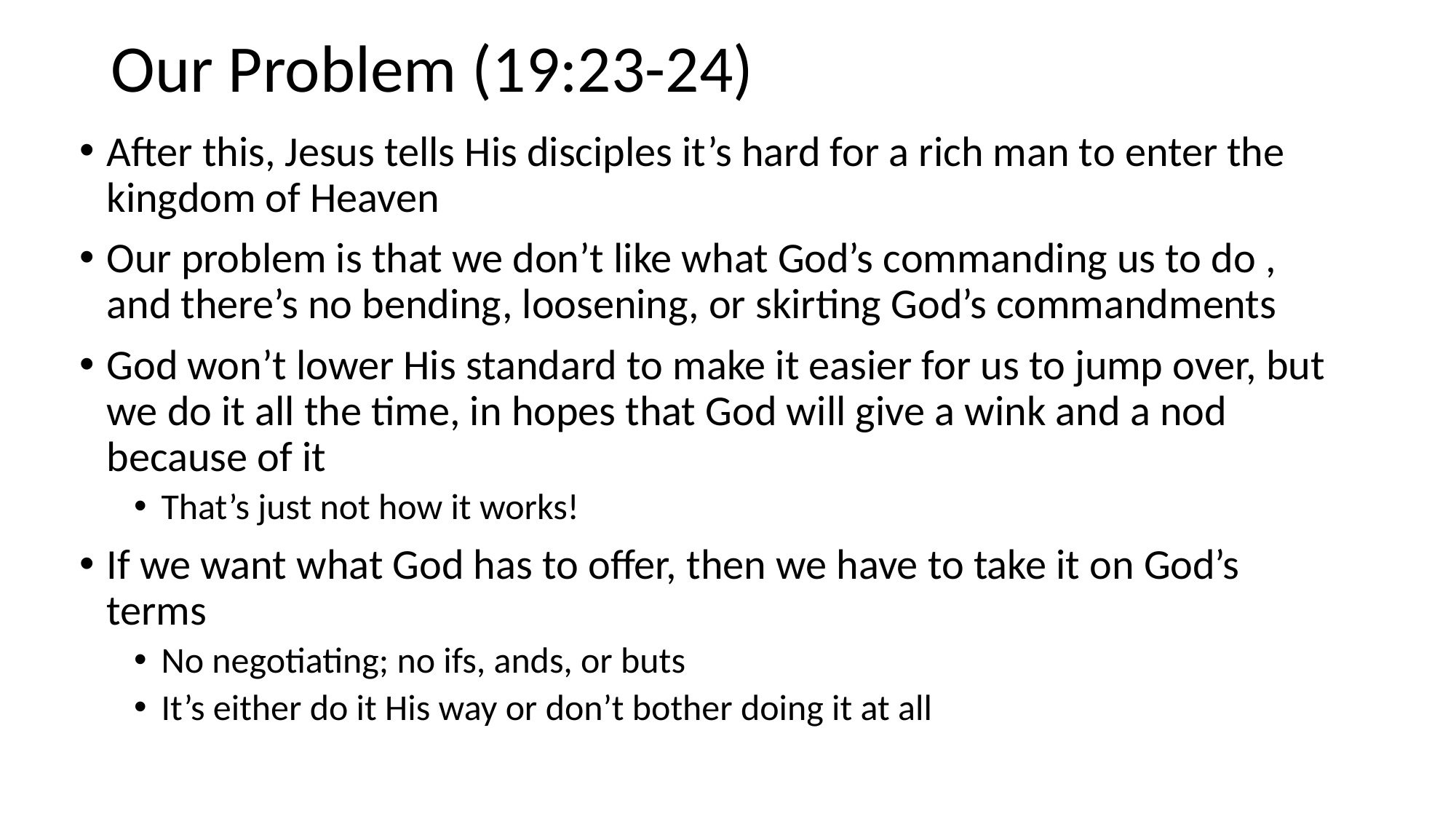

# Our Problem (19:23-24)
After this, Jesus tells His disciples it’s hard for a rich man to enter the kingdom of Heaven
Our problem is that we don’t like what God’s commanding us to do , and there’s no bending, loosening, or skirting God’s commandments
God won’t lower His standard to make it easier for us to jump over, but we do it all the time, in hopes that God will give a wink and a nod because of it
That’s just not how it works!
If we want what God has to offer, then we have to take it on God’s terms
No negotiating; no ifs, ands, or buts
It’s either do it His way or don’t bother doing it at all